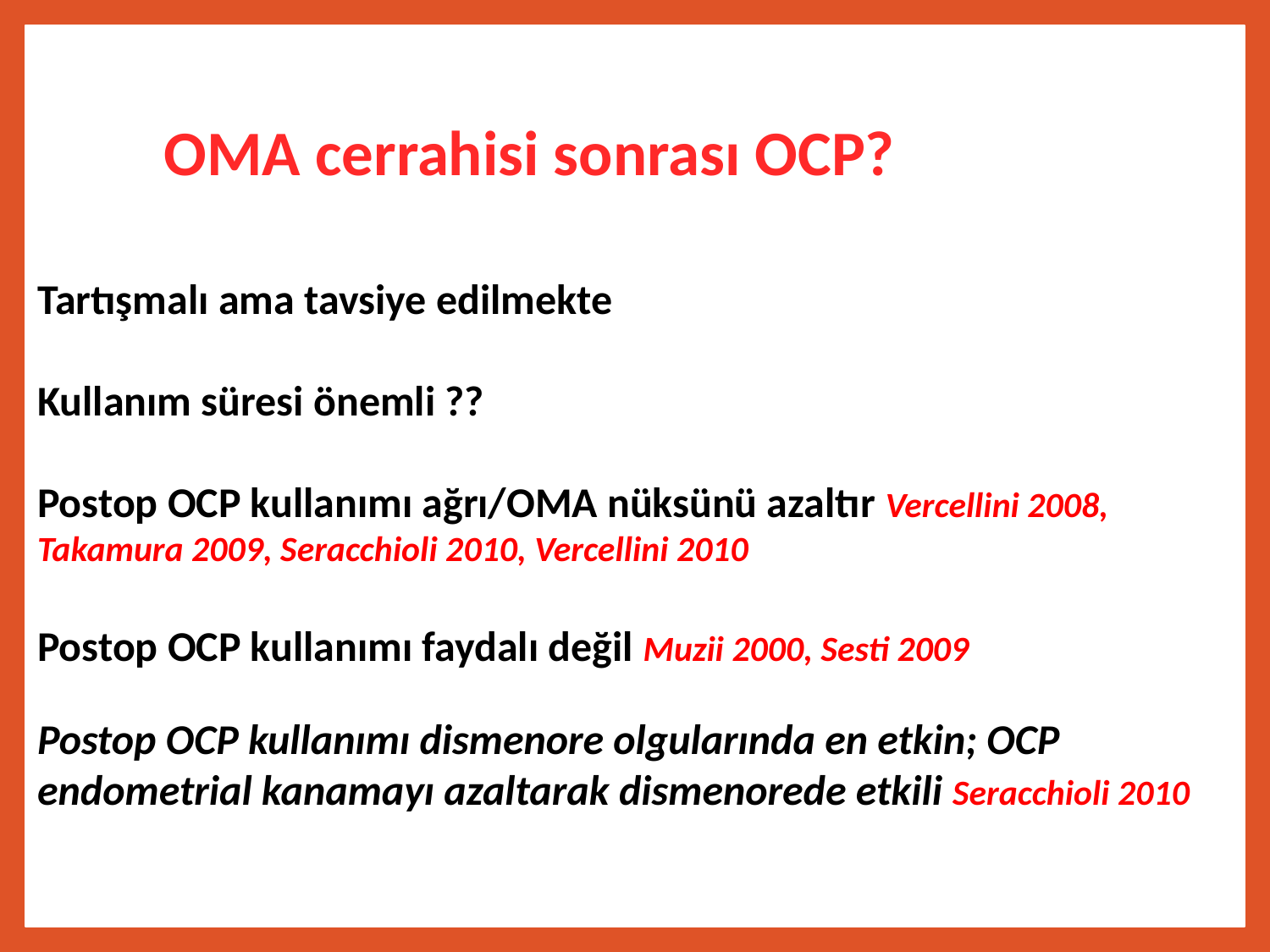

OMA cerrahisi sonrası OCP?
Tartışmalı ama tavsiye edilmekte

Kullanım süresi önemli ??

Postop OCP kullanımı ağrı/OMA nüksünü azaltır Vercellini 2008, Takamura 2009, Seracchioli 2010, Vercellini 2010

Postop OCP kullanımı faydalı değil Muzii 2000, Sesti 2009

Postop OCP kullanımı dismenore olgularında en etkin; OCP endometrial kanamayı azaltarak dismenorede etkili Seracchioli 2010